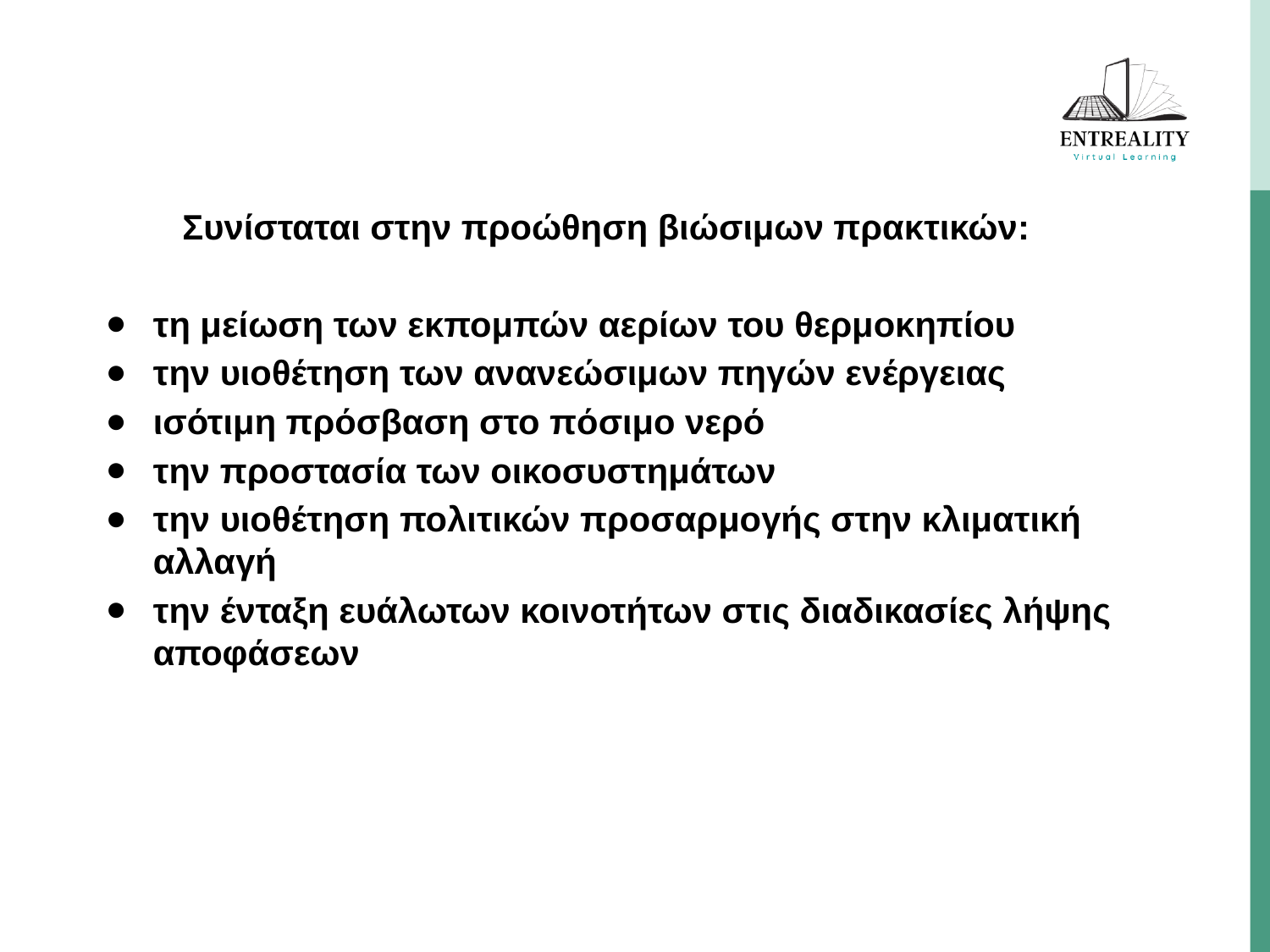

Συνίσταται στην προώθηση βιώσιμων πρακτικών:

τη μείωση των εκπομπών αερίων του θερμοκηπίου
την υιοθέτηση των ανανεώσιμων πηγών ενέργειας
ισότιμη πρόσβαση στο πόσιμο νερό
την προστασία των οικοσυστημάτων
την υιοθέτηση πολιτικών προσαρμογής στην κλιματική αλλαγή
την ένταξη ευάλωτων κοινοτήτων στις διαδικασίες λήψης αποφάσεων